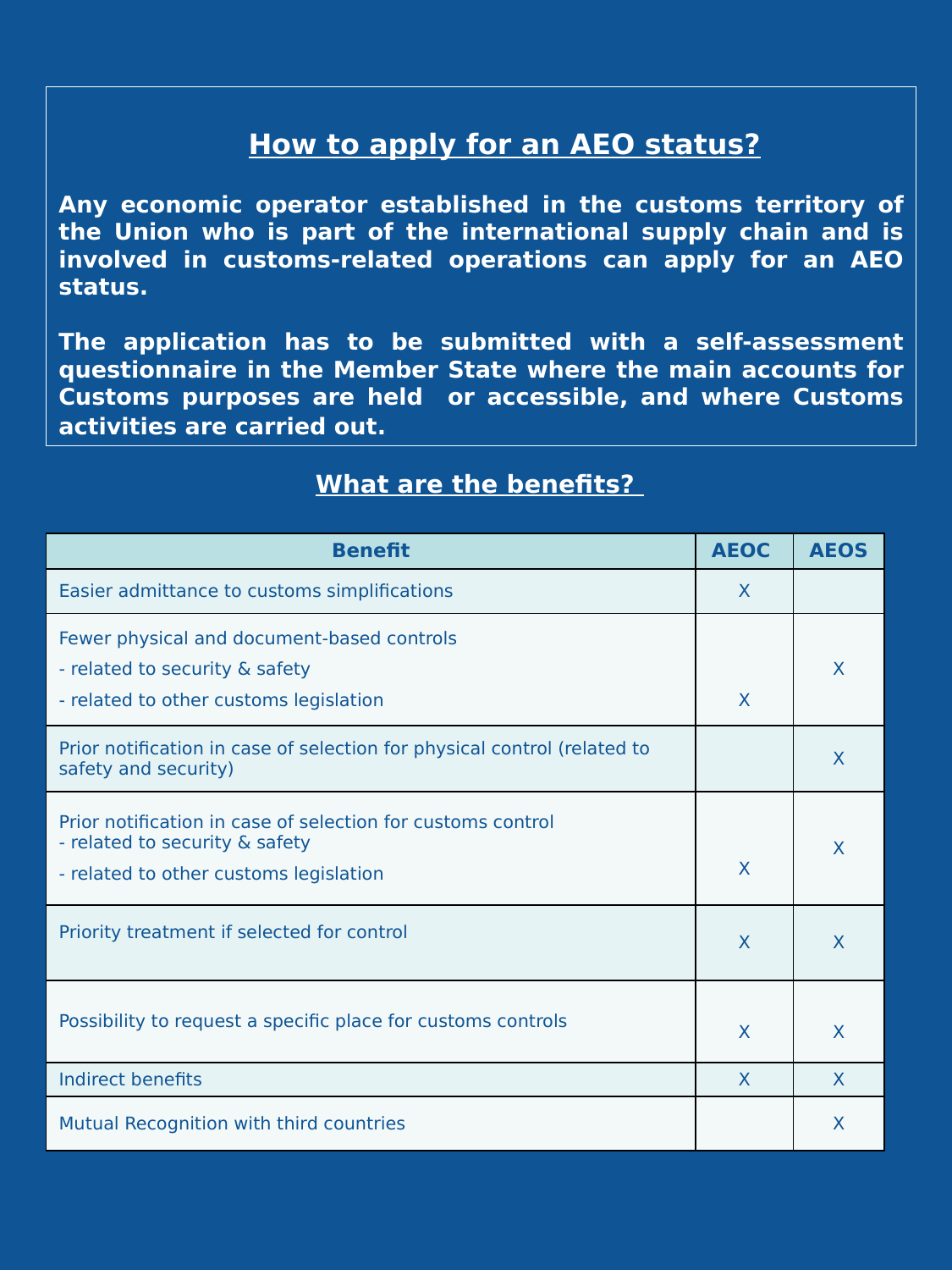

How to apply for an AEO status?
Any economic operator established in the customs territory of the Union who is part of the international supply chain and is involved in customs-related operations can apply for an AEO status.

The application has to be submitted with a self-assessment questionnaire in the Member State where the main accounts for Customs purposes are held  or accessible, and where Customs activities are carried out.ly for an AEO status.

What are the benefits?
| Benefit | AEOC | AEOS |
| --- | --- | --- |
| Easier admittance to customs simplifications | X |  |
| Fewer physical and document-based controls - related to security & safety - related to other customs legislation | X | X |
| Prior notification in case of selection for physical control (related to safety and security) |  | X |
| Prior notification in case of selection for customs control - related to security & safety - related to other customs legislation | X | X |
| Priority treatment if selected for control | X | X |
| Possibility to request a specific place for customs controls | X | X |
| Indirect benefits | X | X |
| Mutual Recognition with third countries |  | X |